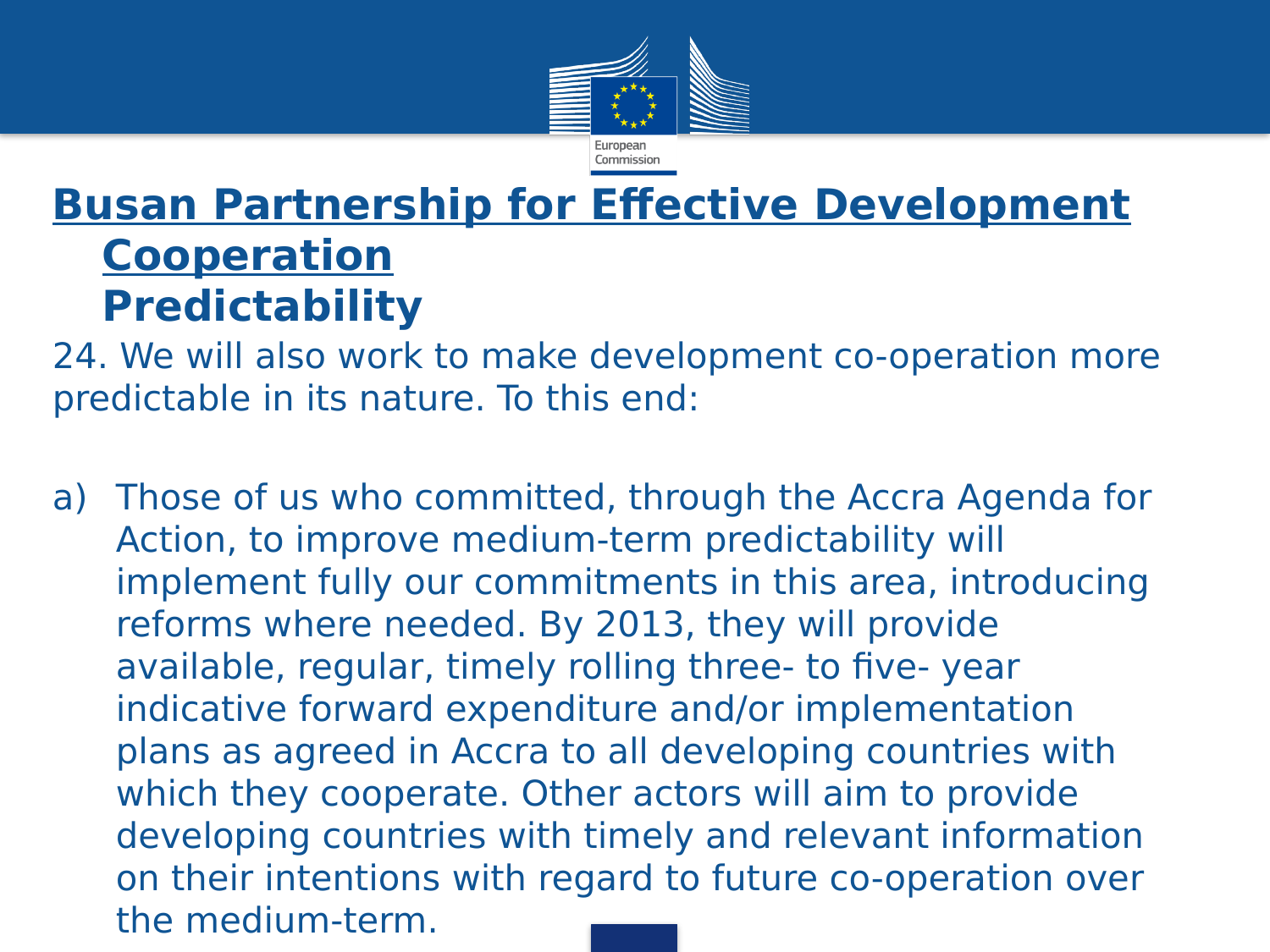

# Busan Partnership for Effective Development Cooperation Predictability
24. We will also work to make development co-operation more predictable in its nature. To this end:

Those of us who committed, through the Accra Agenda for Action, to improve medium-term predictability will implement fully our commitments in this area, introducing reforms where needed. By 2013, they will provide available, regular, timely rolling three- to five- year indicative forward expenditure and/or implementation plans as agreed in Accra to all developing countries with which they cooperate. Other actors will aim to provide developing countries with timely and relevant information on their intentions with regard to future co-operation over the medium-term.